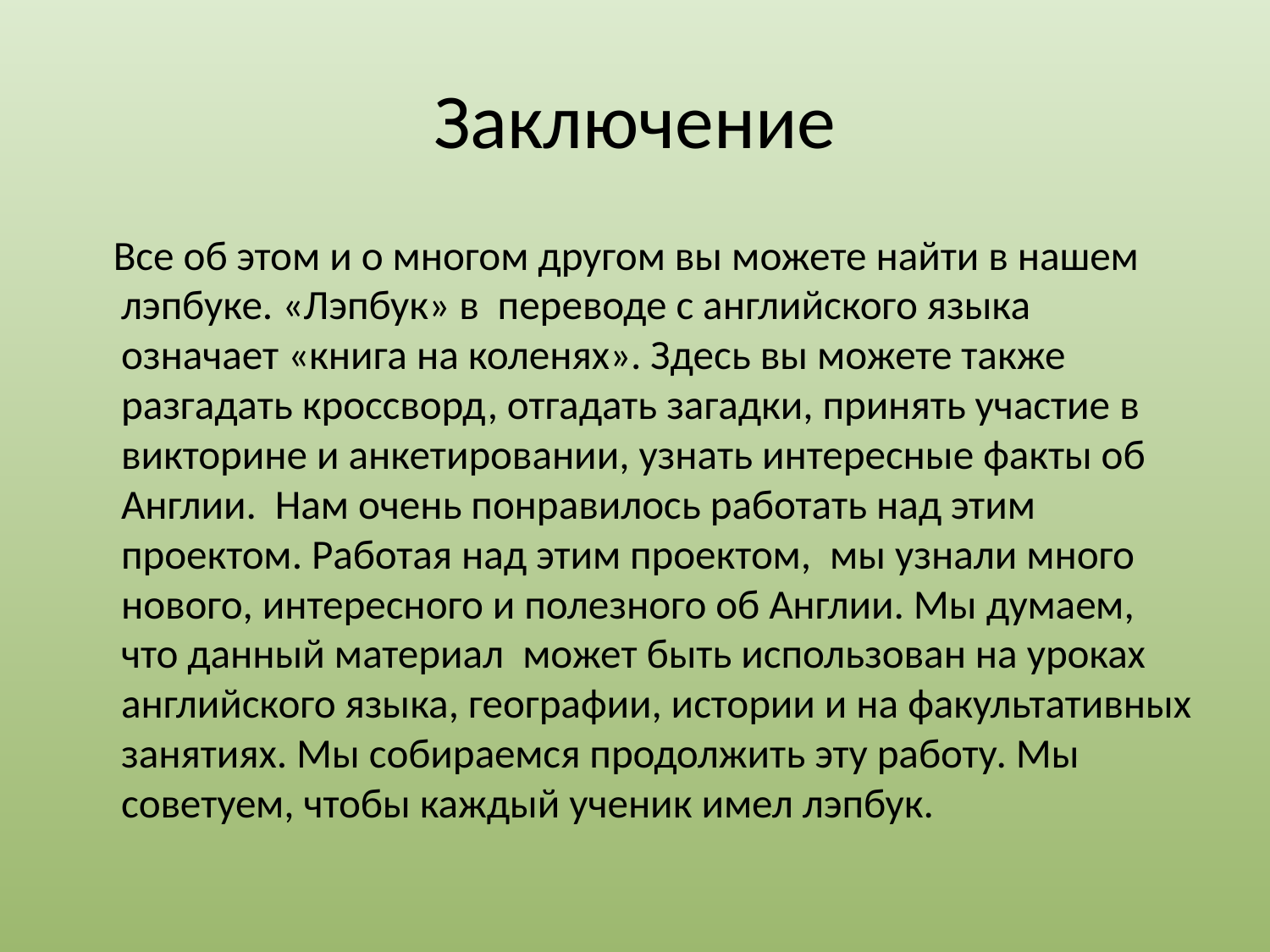

# Заключение
     Все об этом и о многом другом вы можете найти в нашем лэпбуке. «Лэпбук» в  переводе с английского языка означает «книга на коленях». Здесь вы можете также разгадать кроссворд, отгадать загадки, принять участие в викторине и анкетировании, узнать интересные факты об Англии.  Нам очень понравилось работать над этим проектом. Работая над этим проектом,  мы узнали много нового, интересного и полезного об Англии. Мы думаем, что данный материал  может быть использован на уроках английского языка, географии, истории и на факультативных занятиях. Мы собираемся продолжить эту работу. Мы советуем, чтобы каждый ученик имел лэпбук.